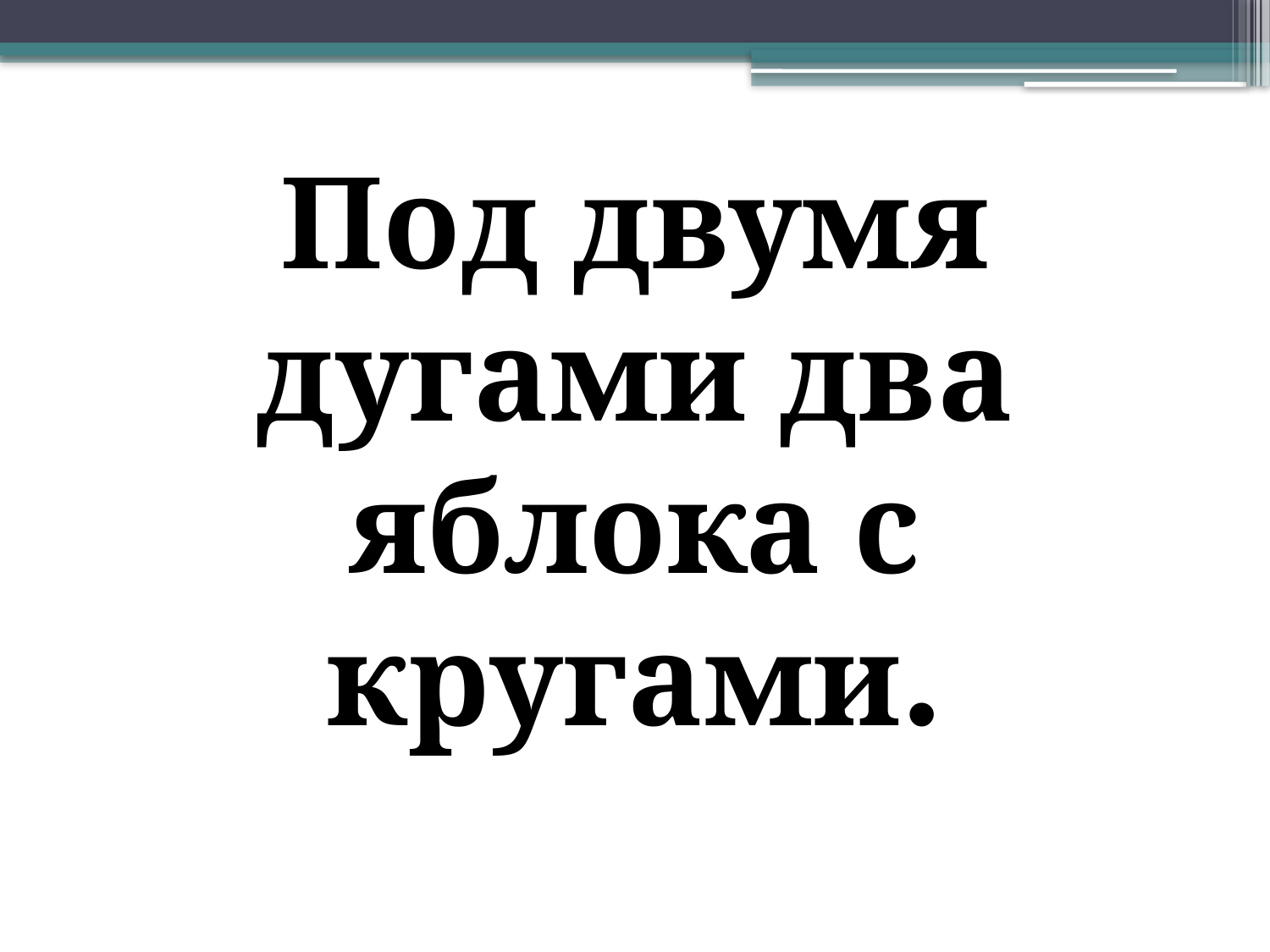

# Под двумя дугами два яблока с кругами.